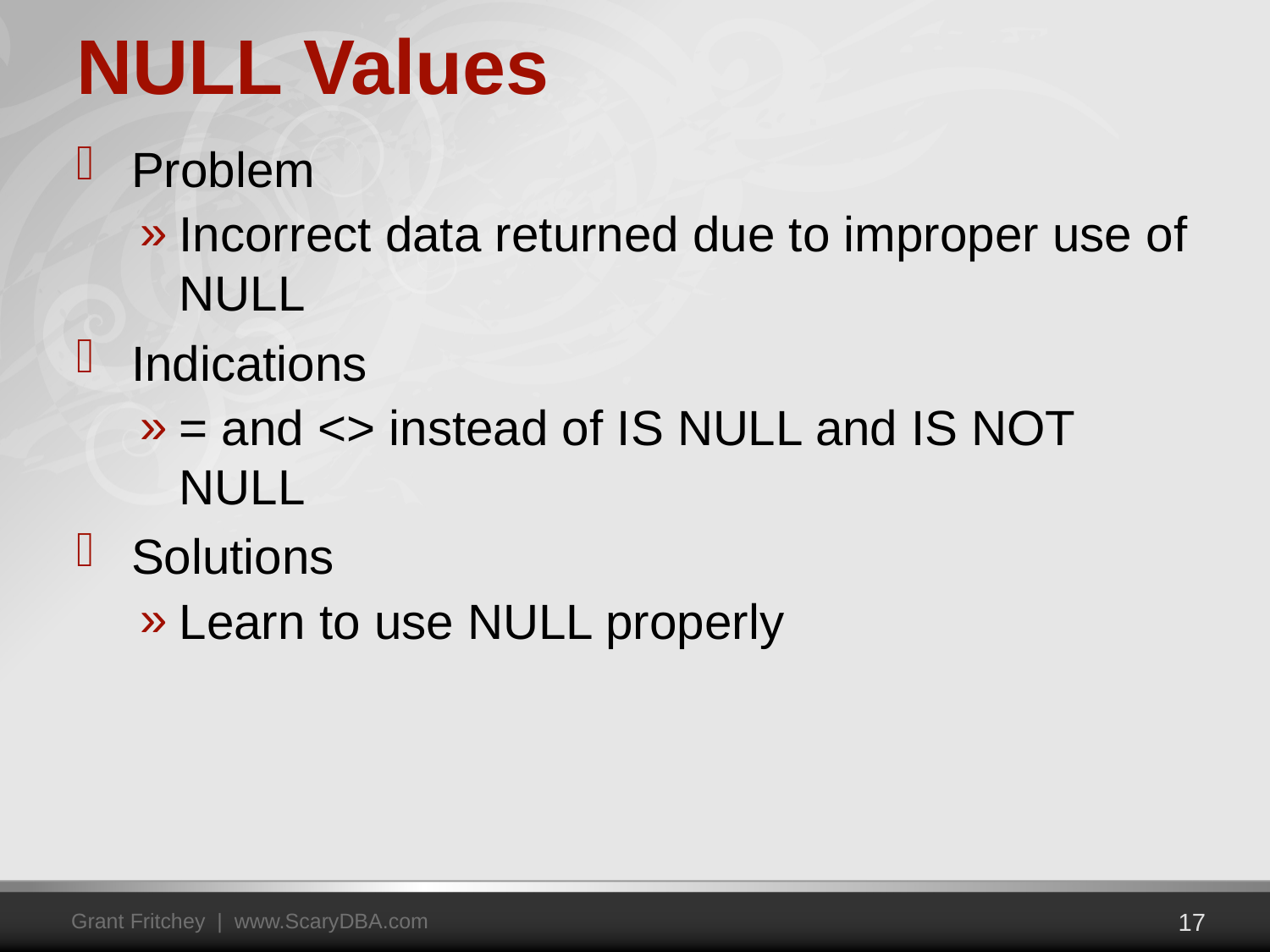

# NULL Values
Problem
Incorrect data returned due to improper use of NULL
Indications
= and <> instead of IS NULL and IS NOT NULL
Solutions
Learn to use NULL properly
17